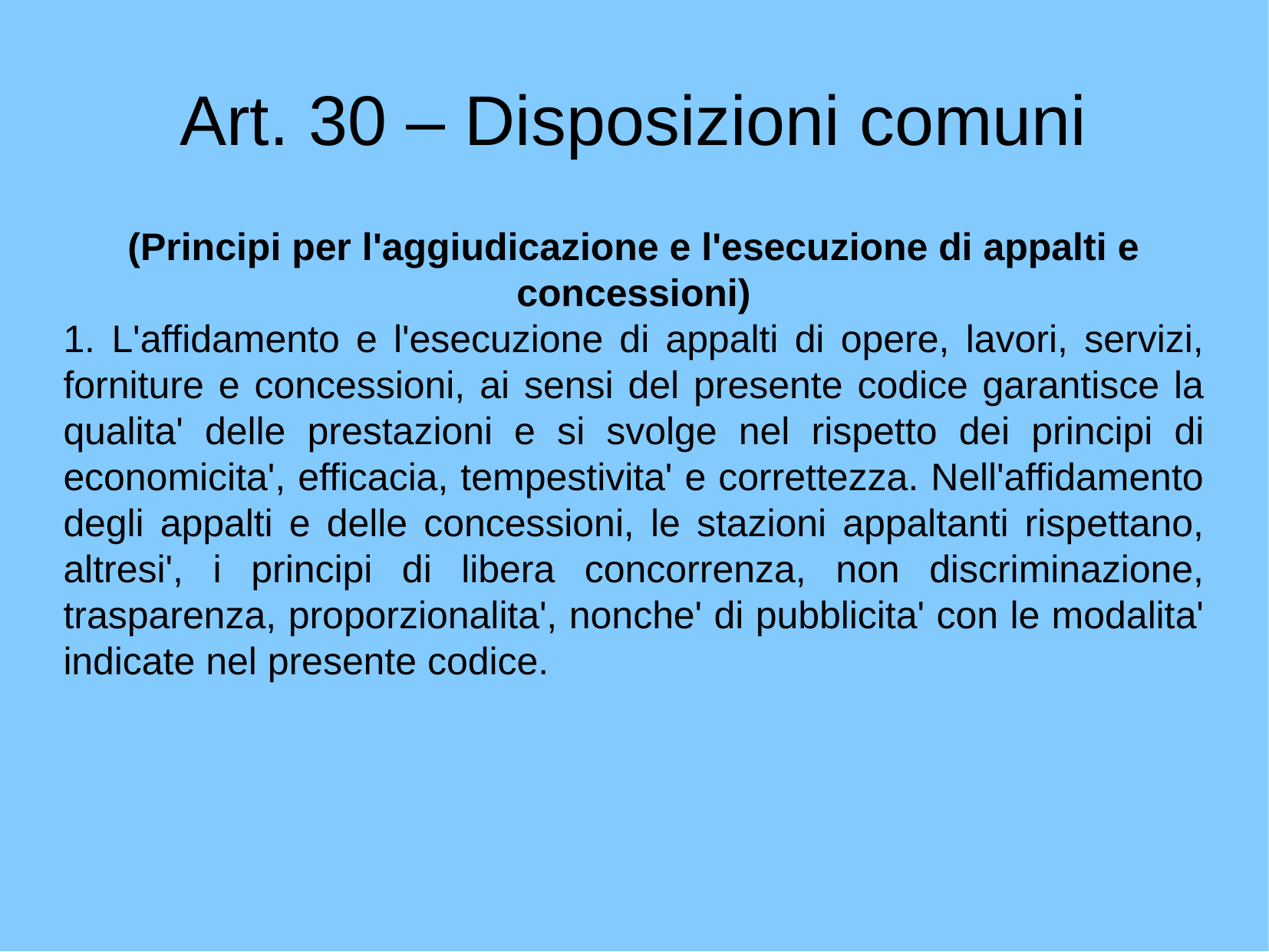

Art. 30 – Disposizioni comuni
(Principi per l'aggiudicazione e l'esecuzione di appalti e concessioni)
1. L'affidamento e l'esecuzione di appalti di opere, lavori, servizi, forniture e concessioni, ai sensi del presente codice garantisce la qualita' delle prestazioni e si svolge nel rispetto dei principi di economicita', efficacia, tempestivita' e correttezza. Nell'affidamento degli appalti e delle concessioni, le stazioni appaltanti rispettano, altresi', i principi di libera concorrenza, non discriminazione, trasparenza, proporzionalita', nonche' di pubblicita' con le modalita' indicate nel presente codice.